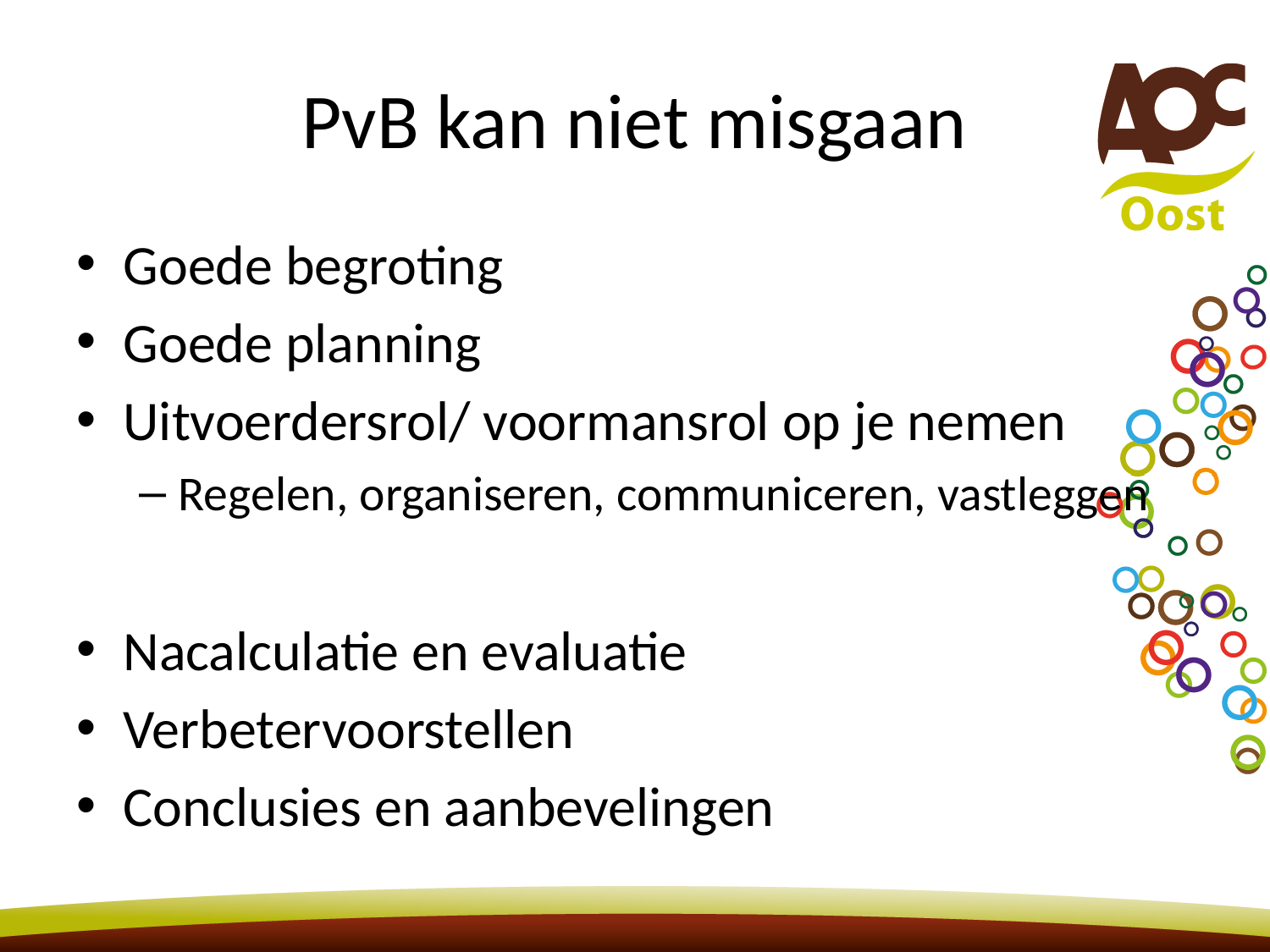

# PvB kan niet misgaan
Goede begroting
Goede planning
Uitvoerdersrol/ voormansrol op je nemen
Regelen, organiseren, communiceren, vastleggen

Nacalculatie en evaluatie
Verbetervoorstellen
Conclusies en aanbevelingen